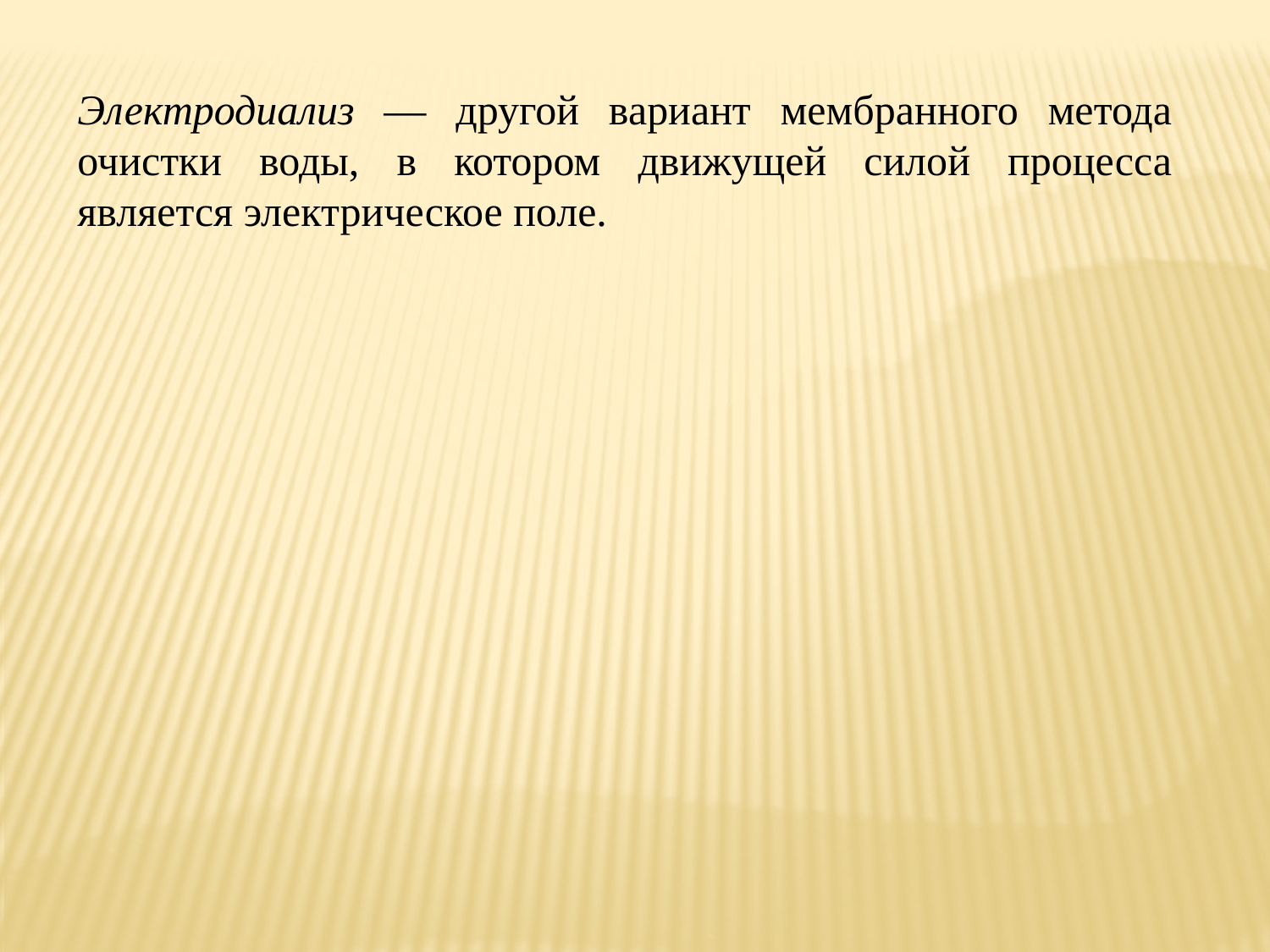

Электродиализ — другой вариант мембранного метода очистки воды, в котором движущей силой процесса является электрическое поле.